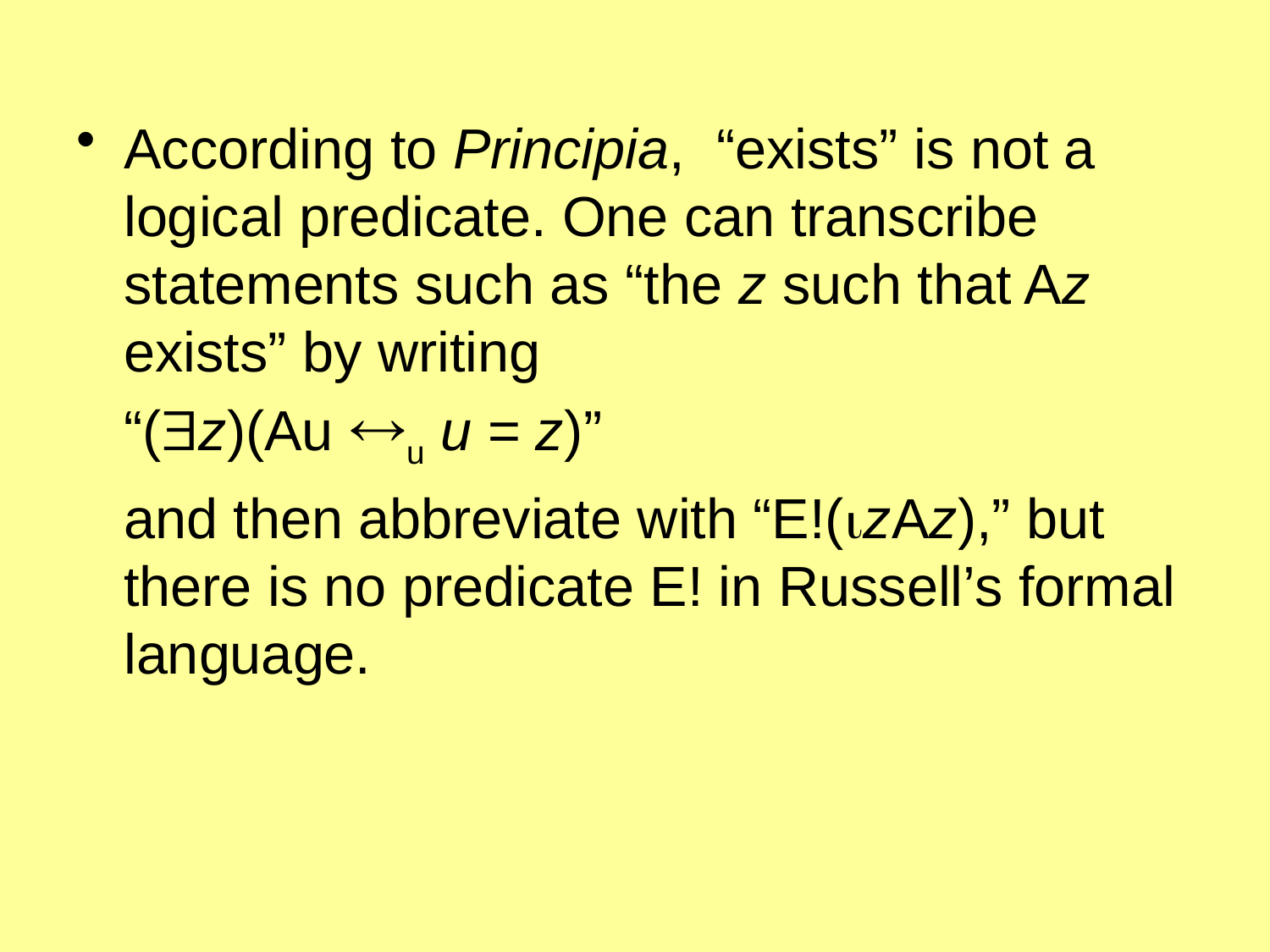

According to Principia,  “exists” is not a logical predicate. One can transcribe statements such as “the z such that Az  exists” by writing
	“(∃z)(Au ↔u u = z)”
	and then abbreviate with “E!(ιzAz),” but there is no predicate E! in Russell’s formal language.